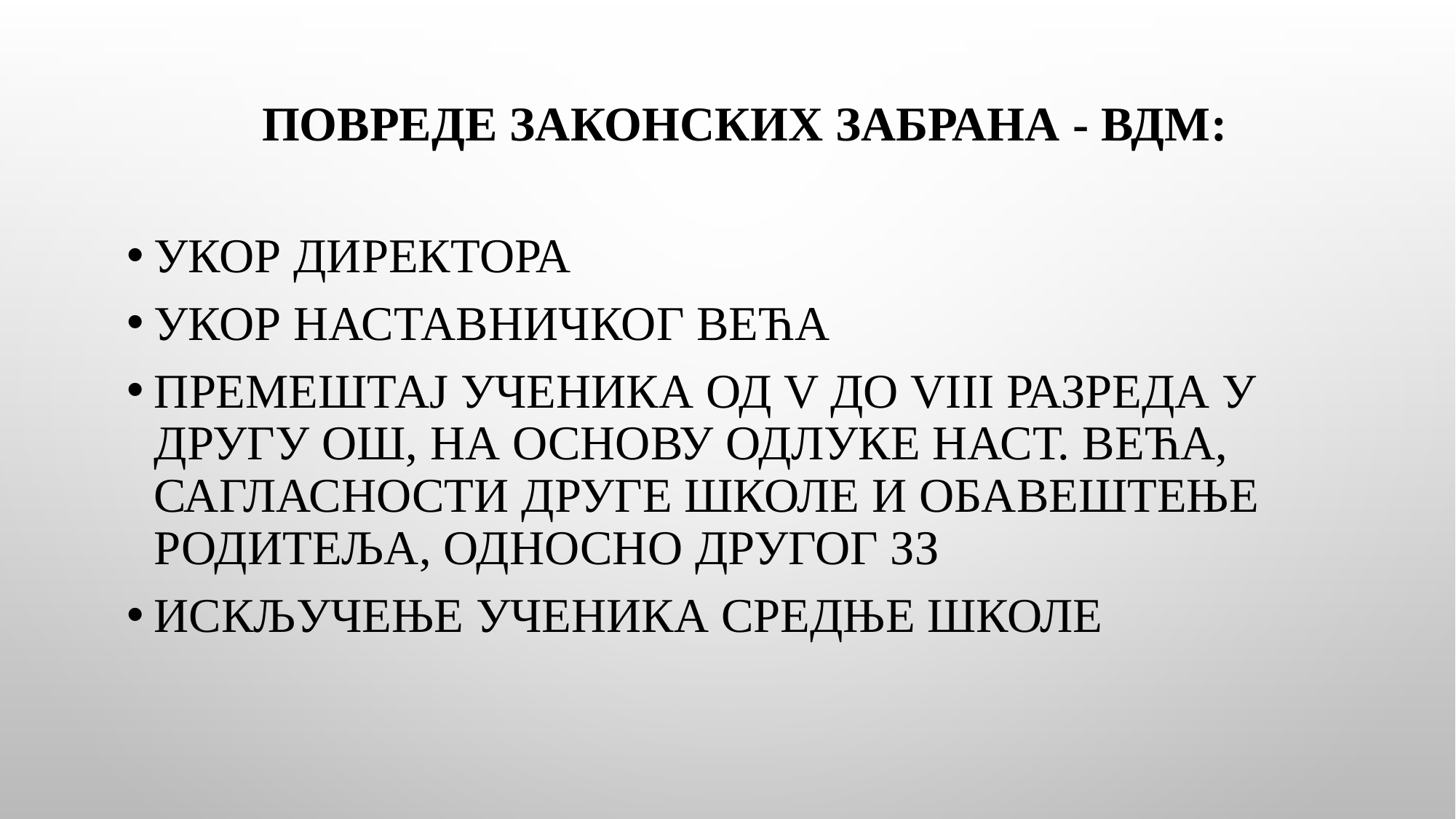

# Повреде законских забрана - ВДМ:
укор директора
укор наставничког већа
премештај ученика од V до VIII разреда у другу ОШ, на основу одлуке наст. већа, сагласности друге школе и обавештење родитеља, односно другог ЗЗ
искључење ученика средње школе